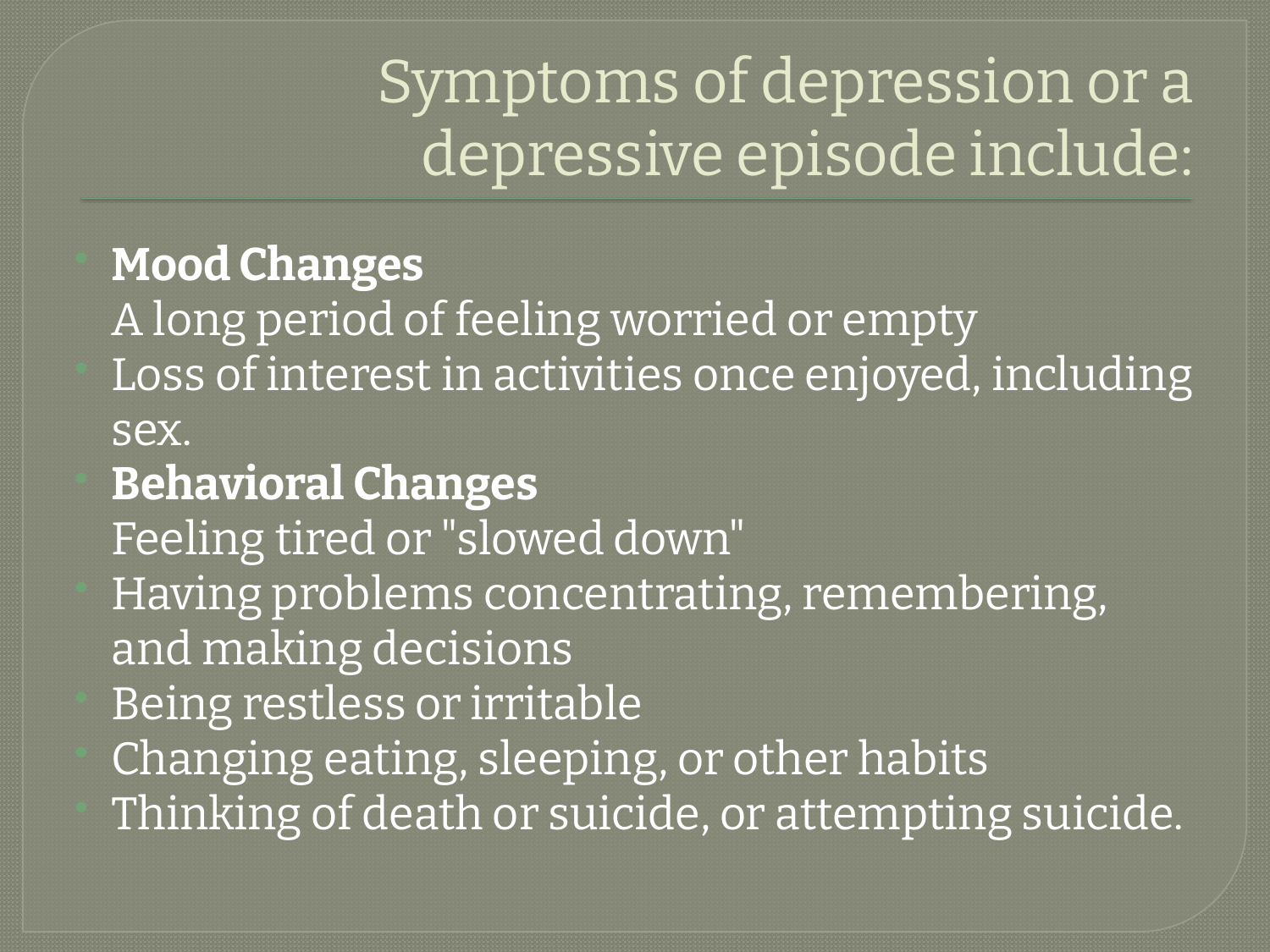

# Symptoms of depression or a depressive episode include:
Mood Changes
A long period of feeling worried or empty
Loss of interest in activities once enjoyed, including sex.
Behavioral Changes
Feeling tired or "slowed down"
Having problems concentrating, remembering, and making decisions
Being restless or irritable
Changing eating, sleeping, or other habits
Thinking of death or suicide, or attempting suicide.